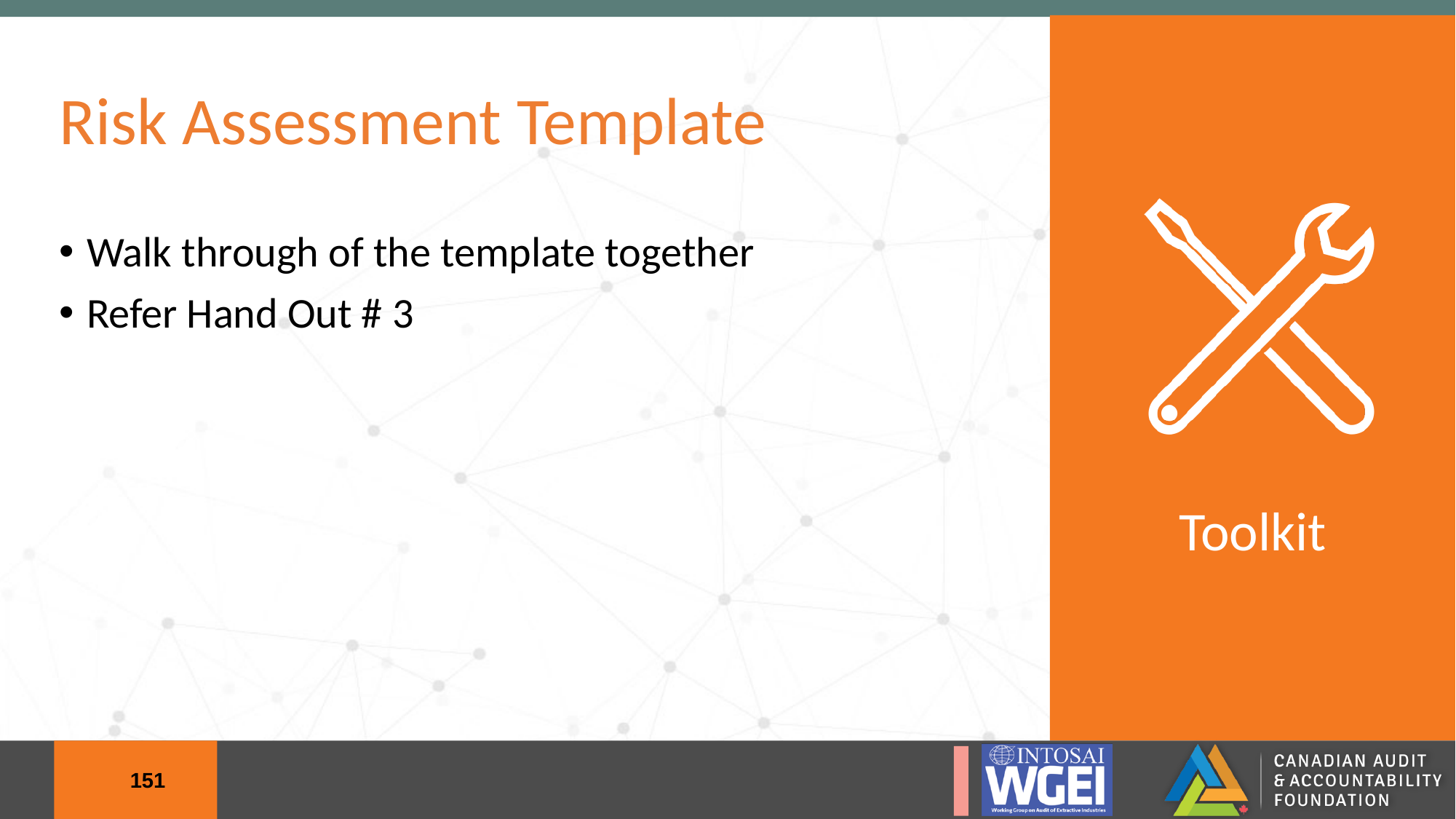

# Risk Assessment Template
Walk through of the template together
Refer Hand Out # 3